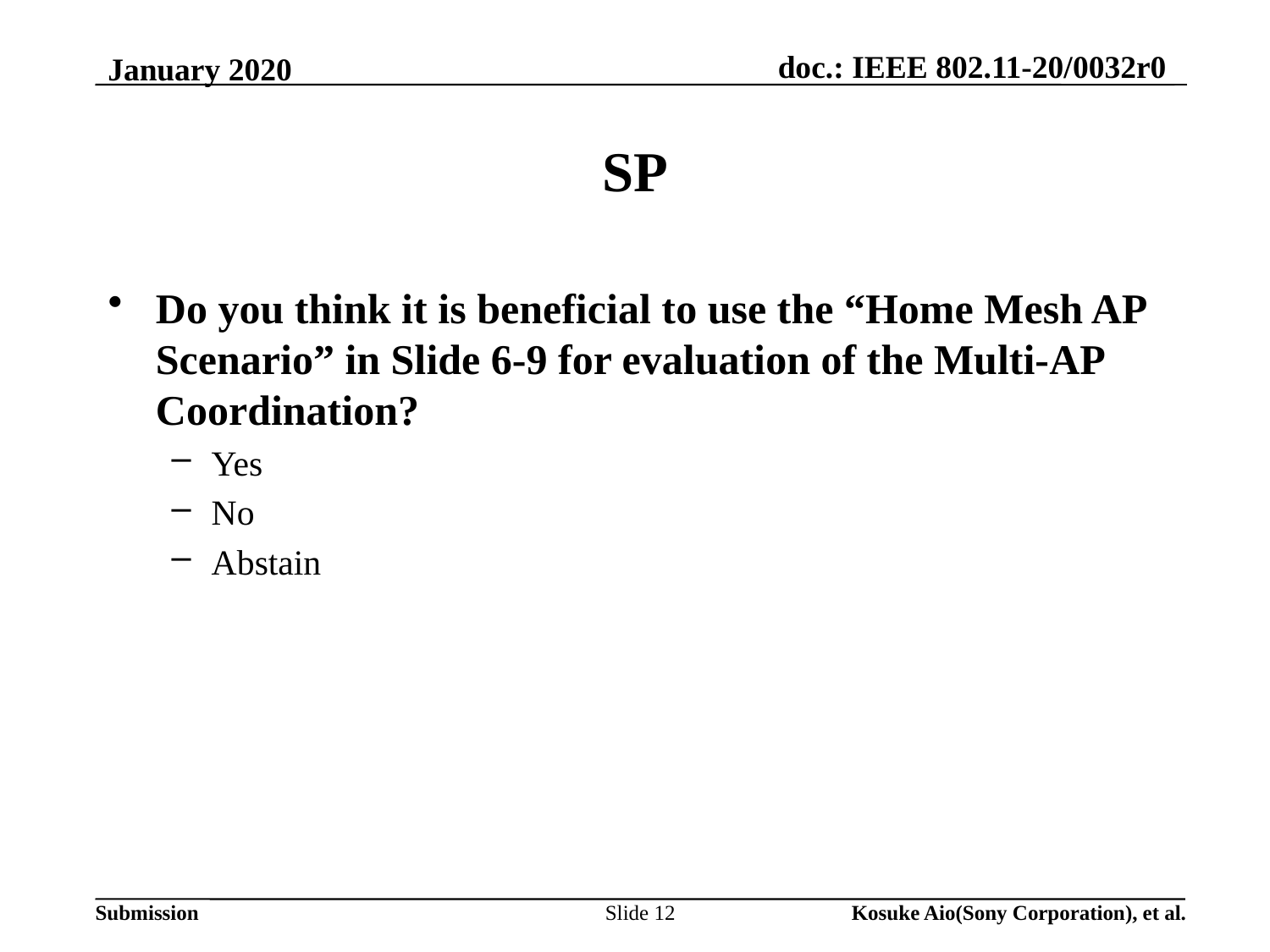

# SP
Do you think it is beneficial to use the “Home Mesh AP Scenario” in Slide 6-9 for evaluation of the Multi-AP Coordination?
Yes
No
Abstain
Slide 12
Kosuke Aio(Sony Corporation), et al.